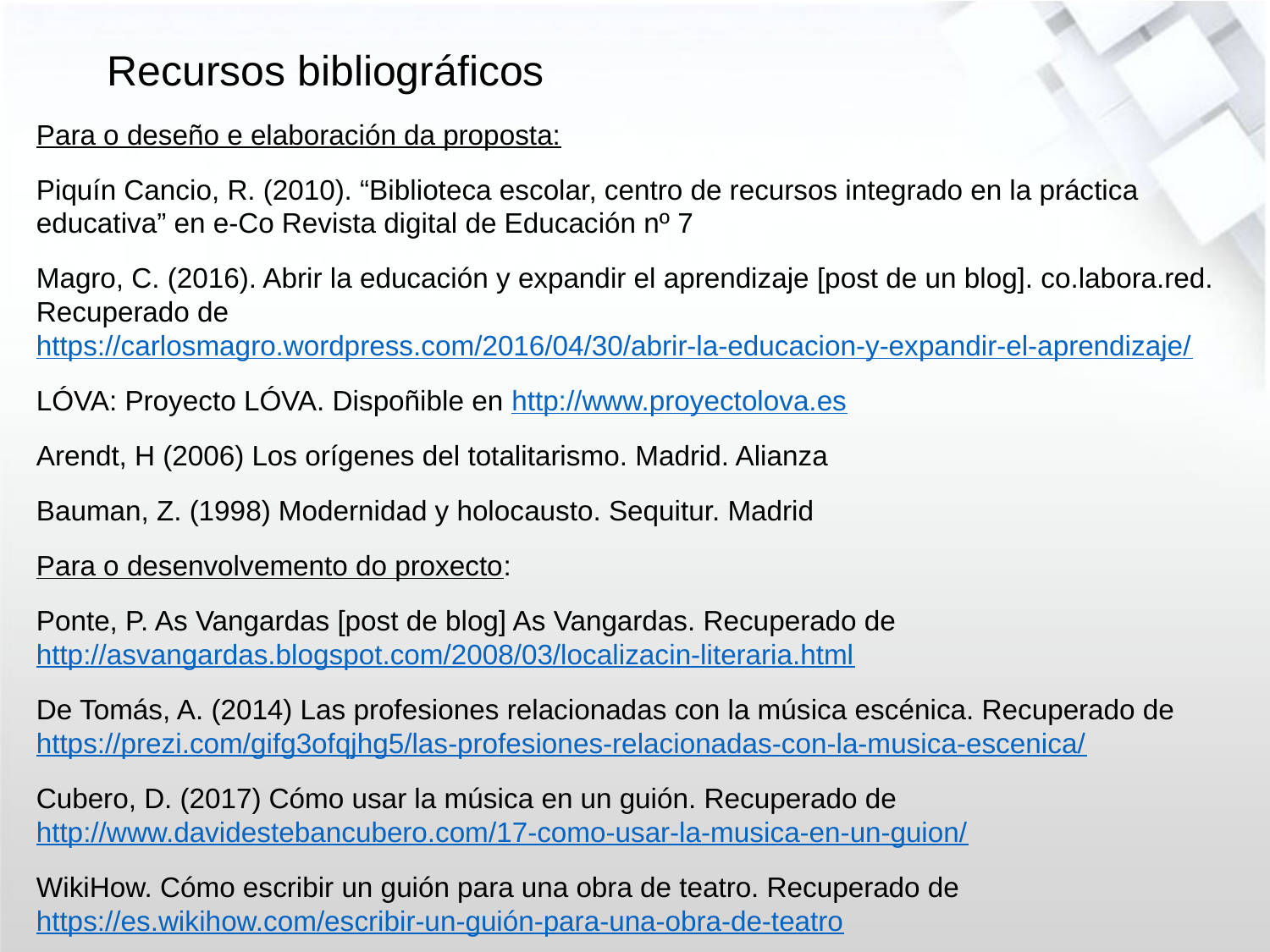

Recursos bibliográficos
Para o deseño e elaboración da proposta:
Piquín Cancio, R. (2010). “Biblioteca escolar, centro de recursos integrado en la práctica educativa” en e-Co Revista digital de Educación nº 7
Magro, C. (2016). Abrir la educación y expandir el aprendizaje [post de un blog]. co.labora.red. Recuperado de https://carlosmagro.wordpress.com/2016/04/30/abrir-la-educacion-y-expandir-el-aprendizaje/
LÓVA: Proyecto LÓVA. Dispoñible en http://www.proyectolova.es
Arendt, H (2006) Los orígenes del totalitarismo. Madrid. Alianza
Bauman, Z. (1998) Modernidad y holocausto. Sequitur. Madrid
Para o desenvolvemento do proxecto:
Ponte, P. As Vangardas [post de blog] As Vangardas. Recuperado de http://asvangardas.blogspot.com/2008/03/localizacin-literaria.html
De Tomás, A. (2014) Las profesiones relacionadas con la música escénica. Recuperado de https://prezi.com/gifg3ofqjhg5/las-profesiones-relacionadas-con-la-musica-escenica/
Cubero, D. (2017) Cómo usar la música en un guión. Recuperado de http://www.davidestebancubero.com/17-como-usar-la-musica-en-un-guion/
WikiHow. Cómo escribir un guión para una obra de teatro. Recuperado de https://es.wikihow.com/escribir-un-guión-para-una-obra-de-teatro